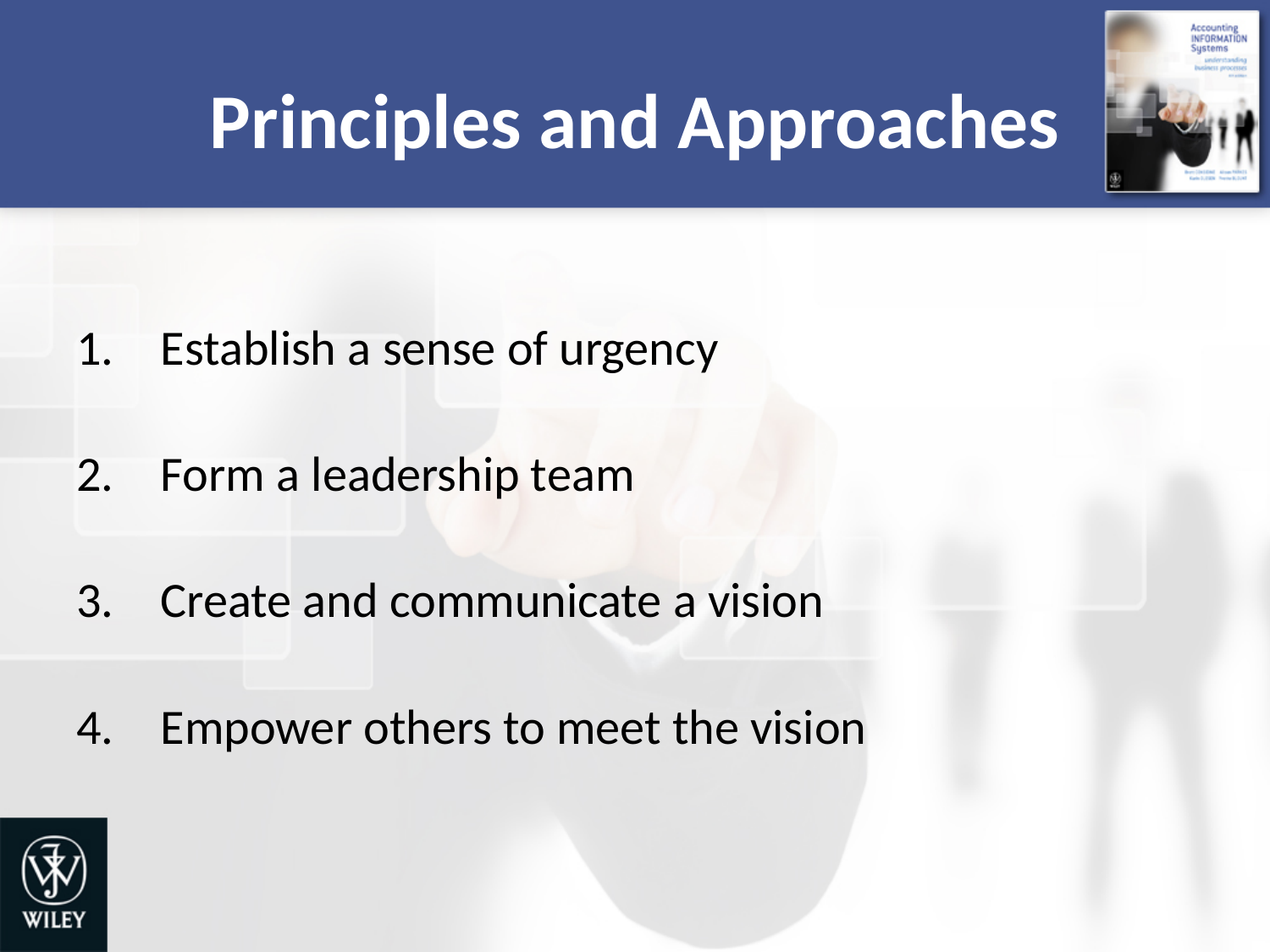

# Principles and Approaches
Establish a sense of urgency

Form a leadership team

Create and communicate a vision

Empower others to meet the vision